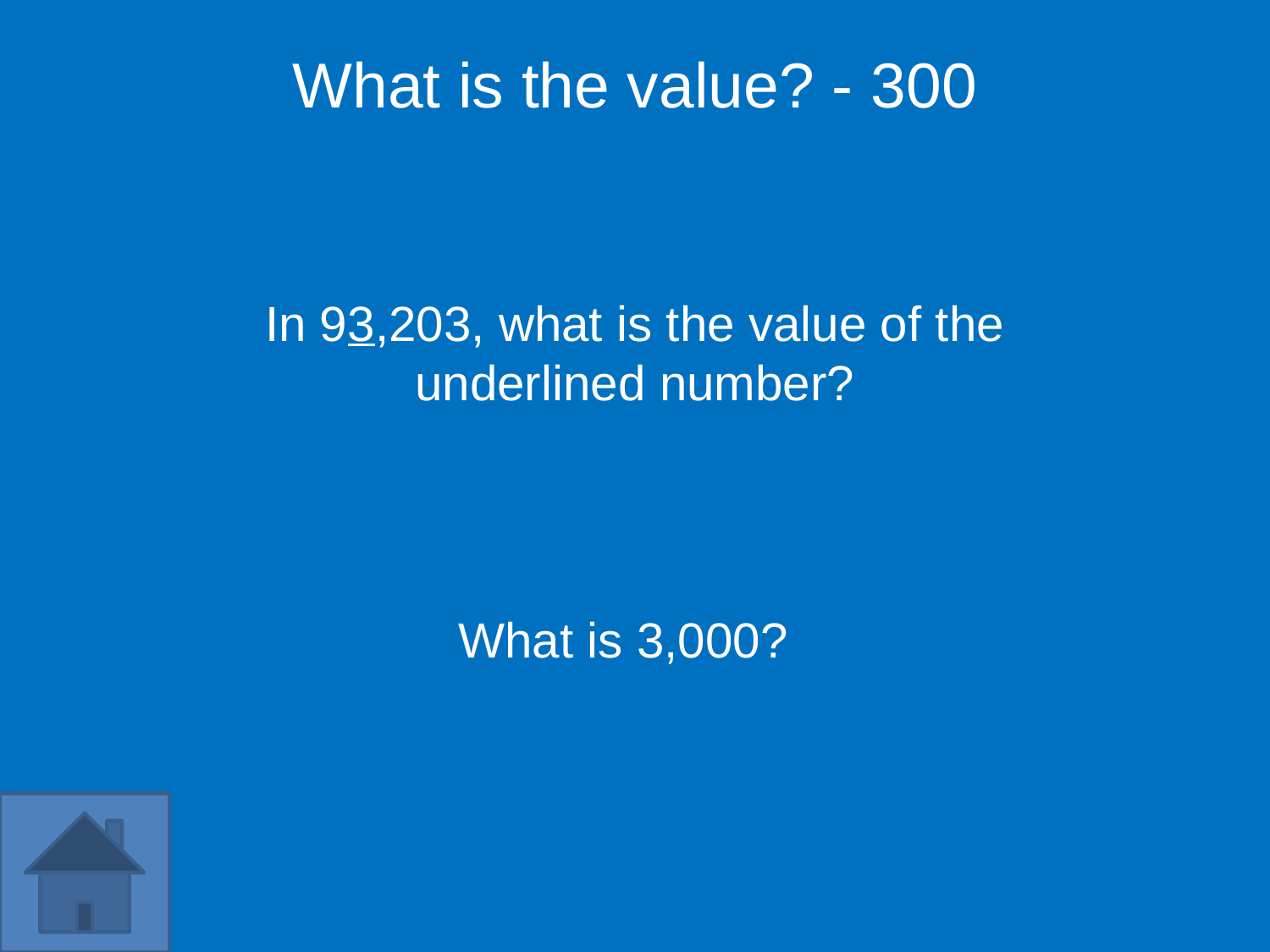

What is the value? - 300

What is 3,000?
In 93,203, what is the value of the underlined number?